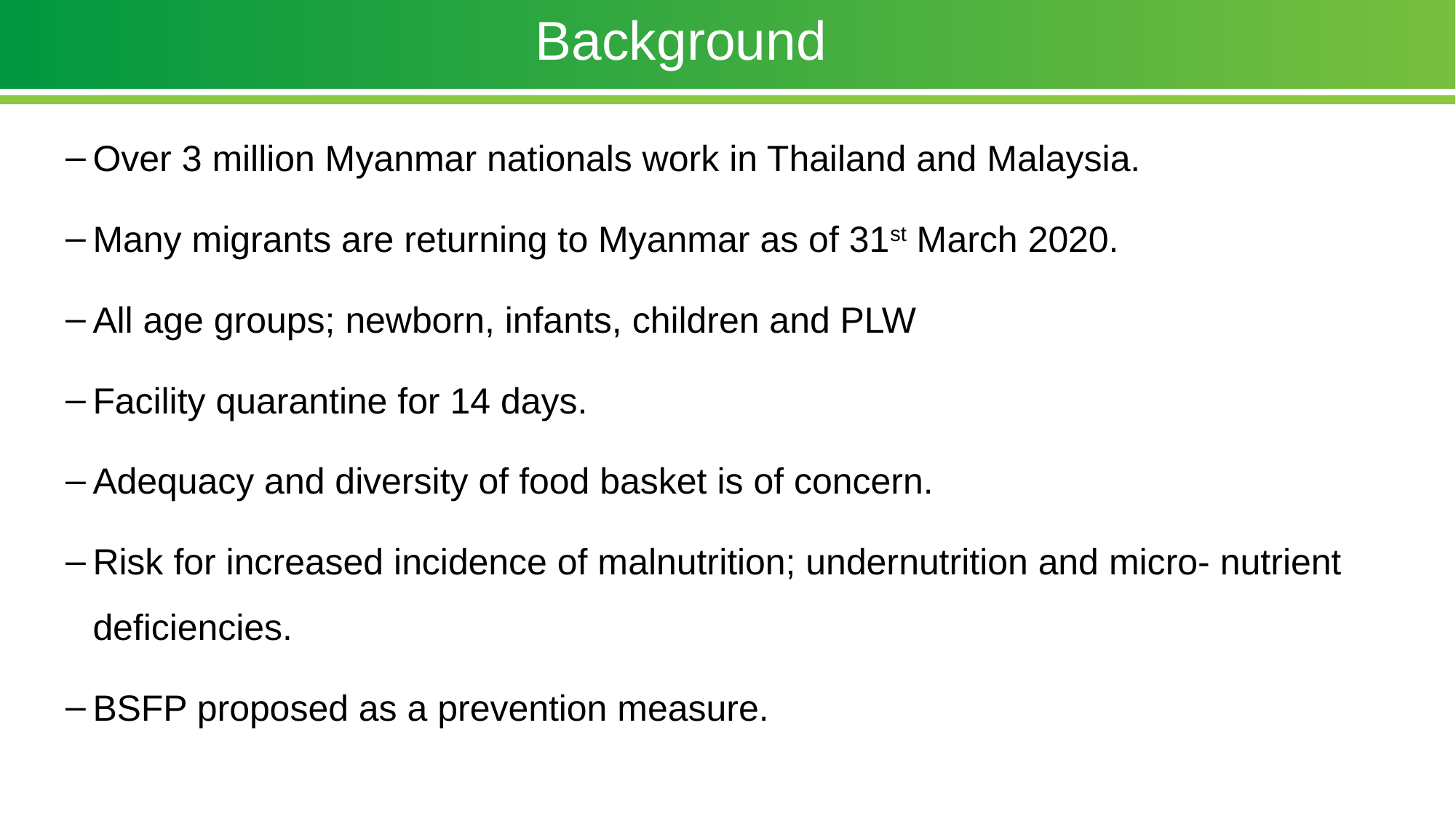

# Background
Over 3 million Myanmar nationals work in Thailand and Malaysia.
Many migrants are returning to Myanmar as of 31st March 2020.
All age groups; newborn, infants, children and PLW
Facility quarantine for 14 days.
Adequacy and diversity of food basket is of concern.
Risk for increased incidence of malnutrition; undernutrition and micro- nutrient deficiencies.
BSFP proposed as a prevention measure.